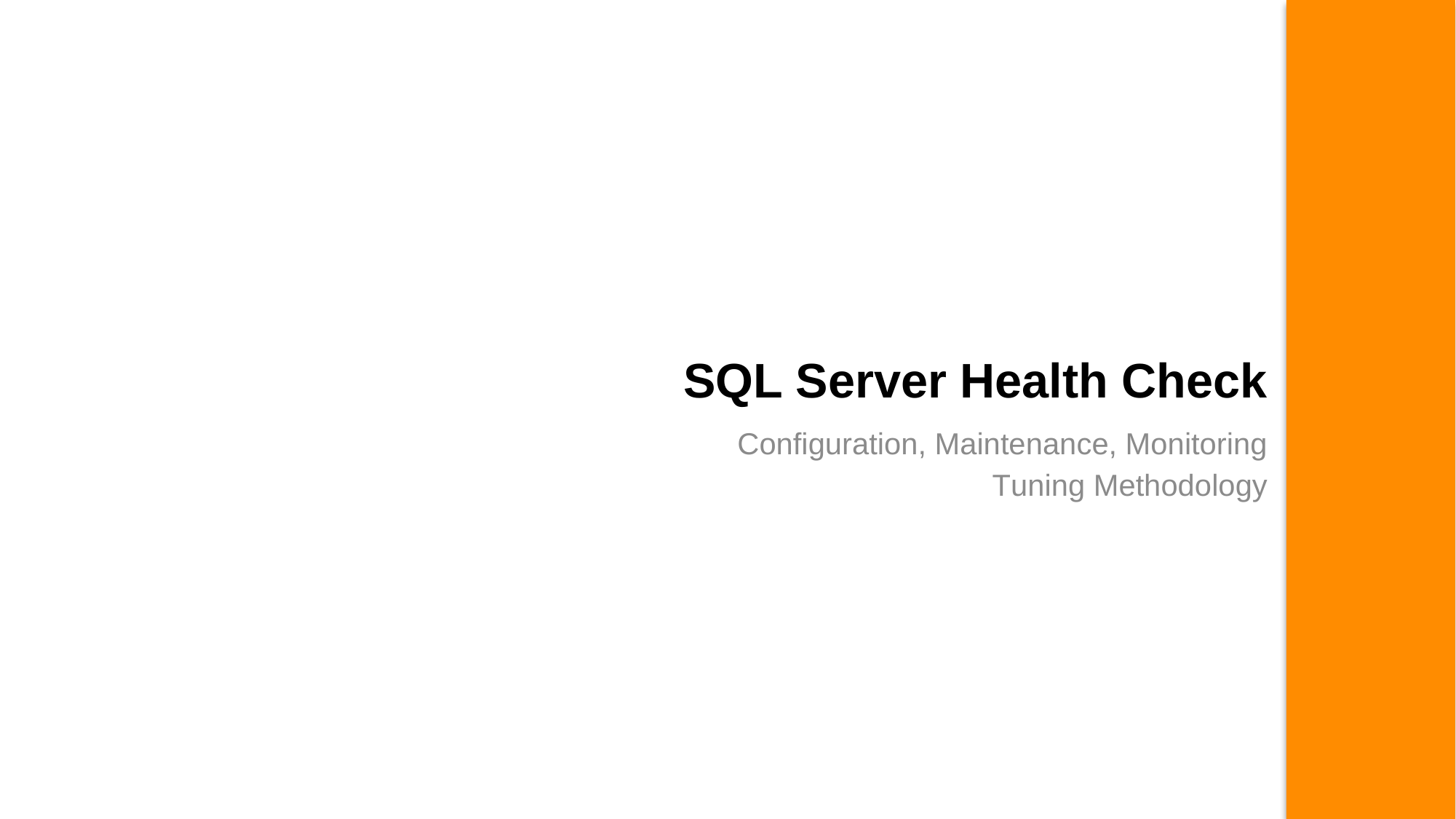

# SQL Server Health Check
Configuration, Maintenance, Monitoring
Tuning Methodology